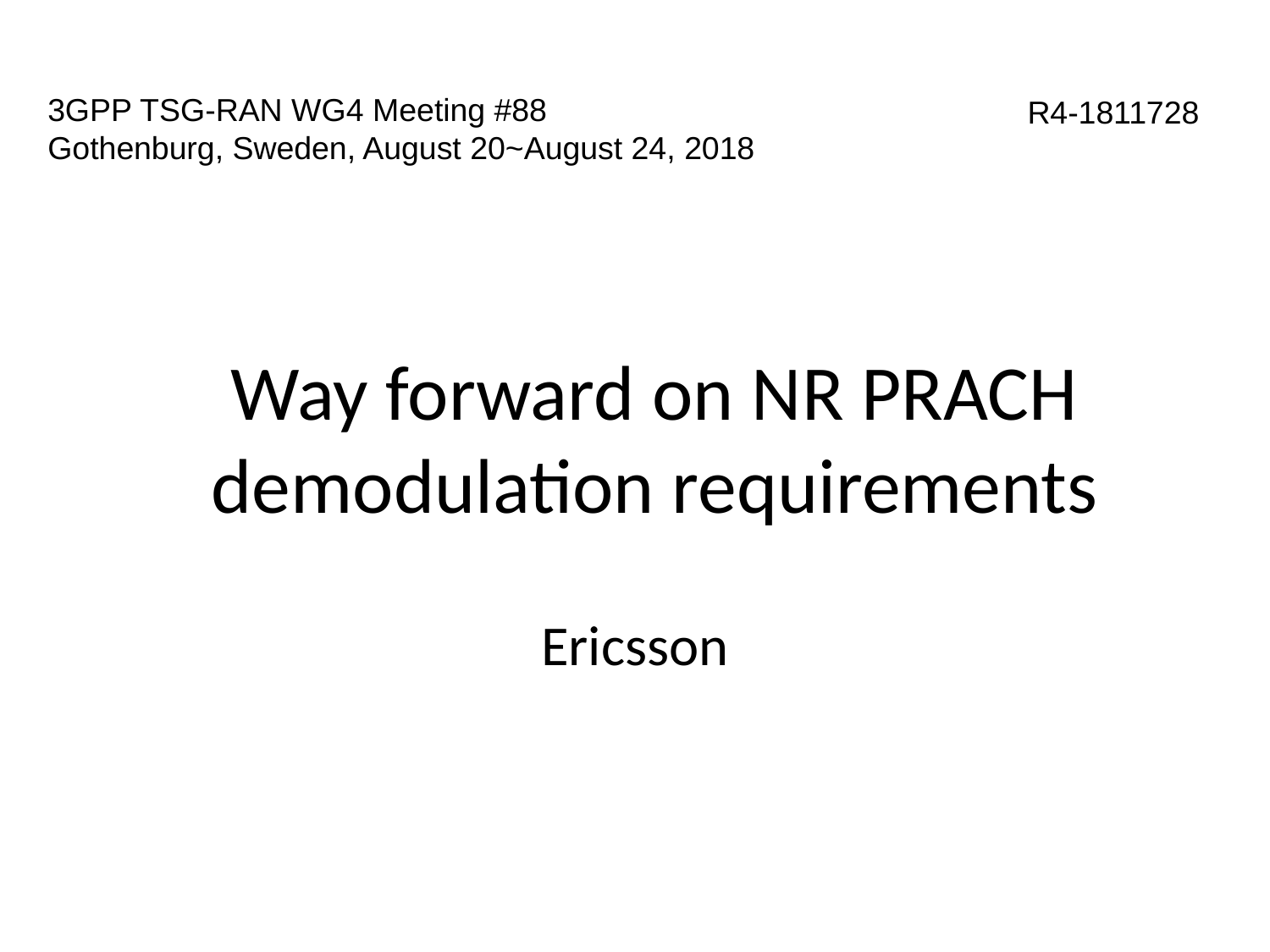

# 3GPP TSG-RAN WG4 Meeting #88 Gothenburg, Sweden, August 20~August 24, 2018
R4-1811728
Way forward on NR PRACH demodulation requirements
Ericsson